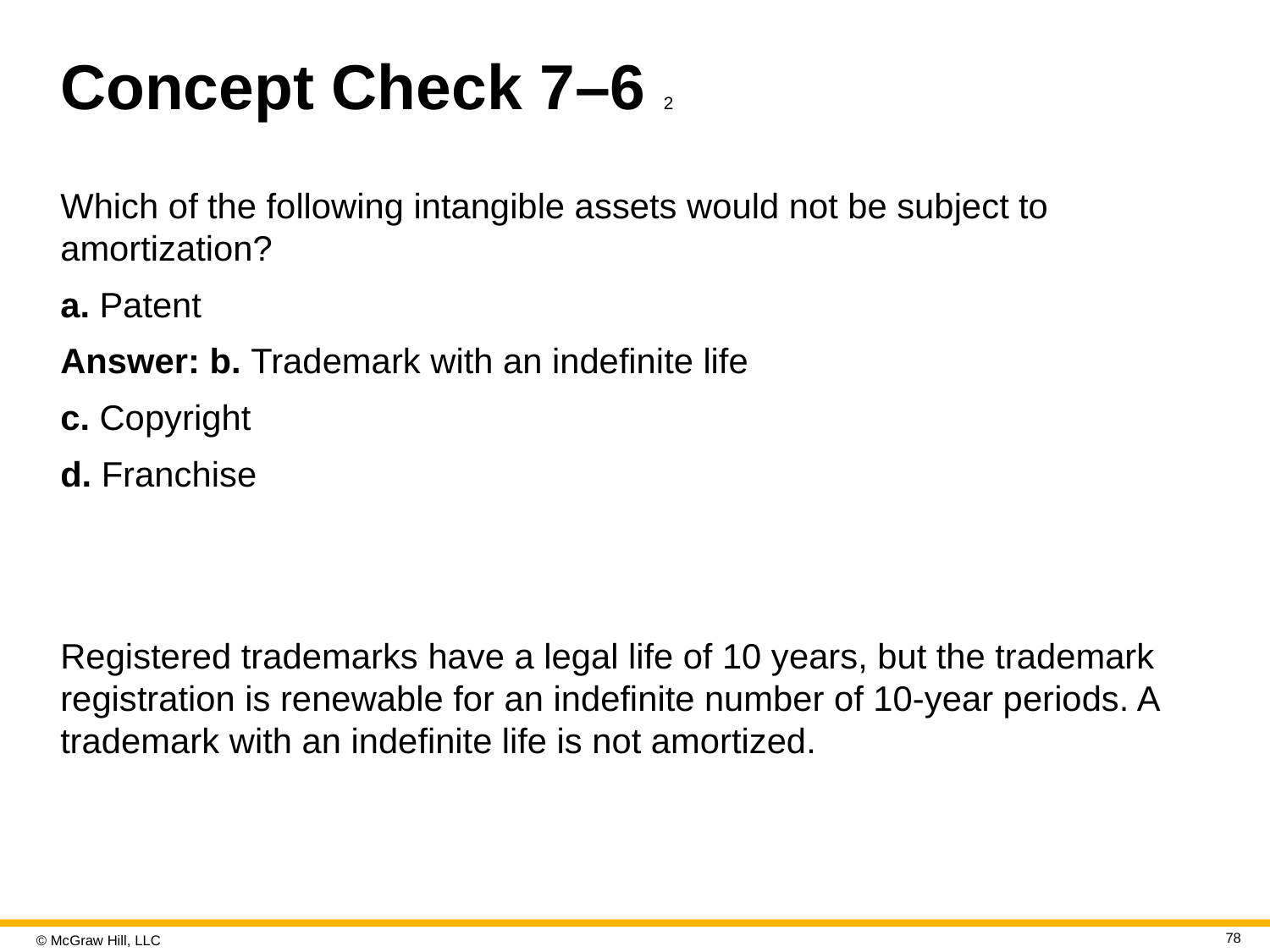

# Concept Check 7–6 2
Which of the following intangible assets would not be subject to amortization?
a. Patent
Answer: b. Trademark with an indefinite life
c. Copyright
d. Franchise
Registered trademarks have a legal life of 10 years, but the trademark registration is renewable for an indefinite number of 10-year periods. A trademark with an indefinite life is not amortized.
78